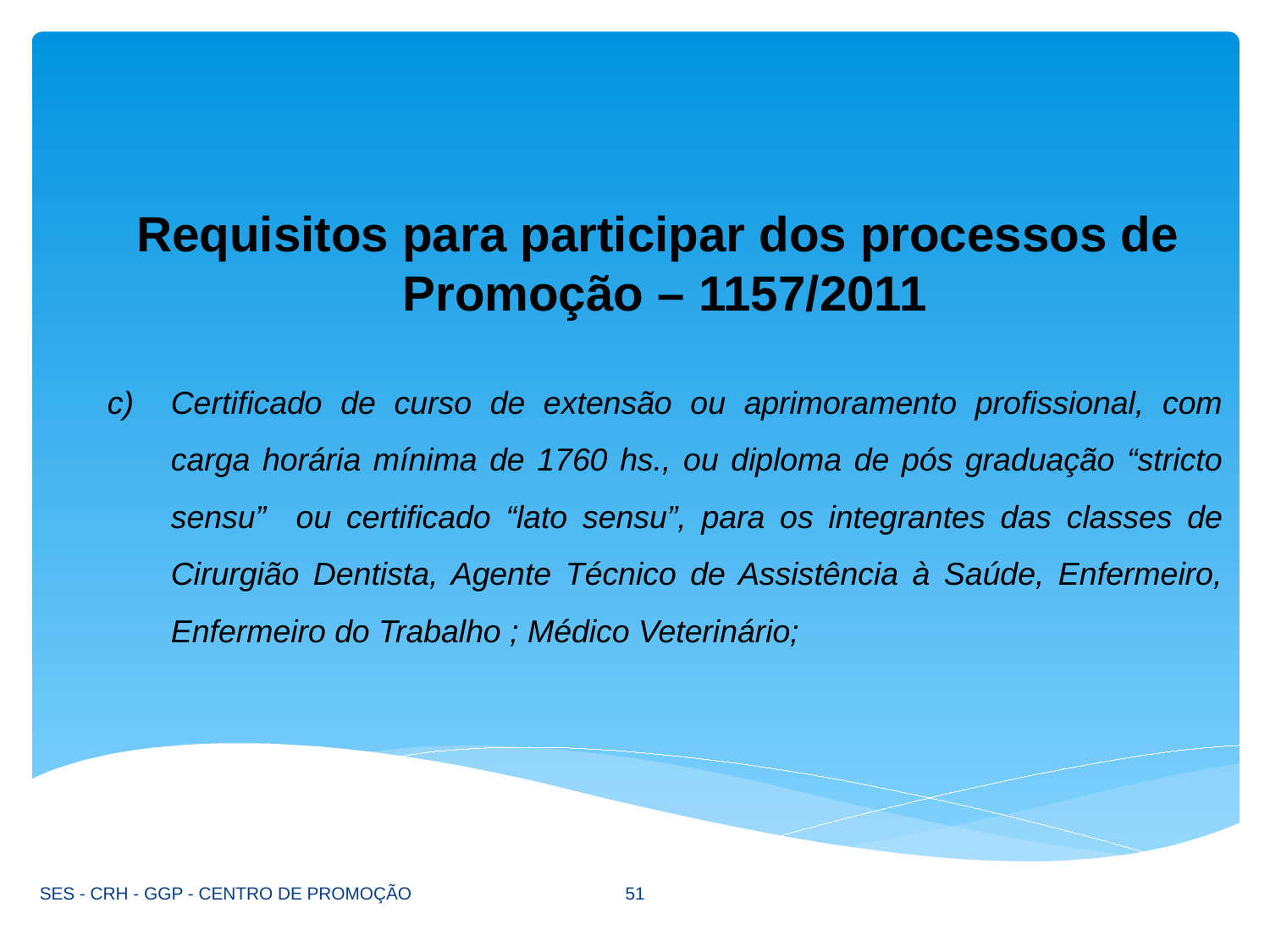

Requisitos para participar dos processos de  Promoção – 1157/2011

Certificado de curso de extensão ou aprimoramento profissional, com carga horária mínima de 1760 hs., ou diploma de pós graduação “stricto sensu”  ou certificado “lato sensu”, para os integrantes das classes de Cirurgião Dentista, Agente Técnico de Assistência à Saúde, Enfermeiro, Enfermeiro do Trabalho ; Médico Veterinário;

51
SES - CRH - GGP - CENTRO DE PROMOÇÃO